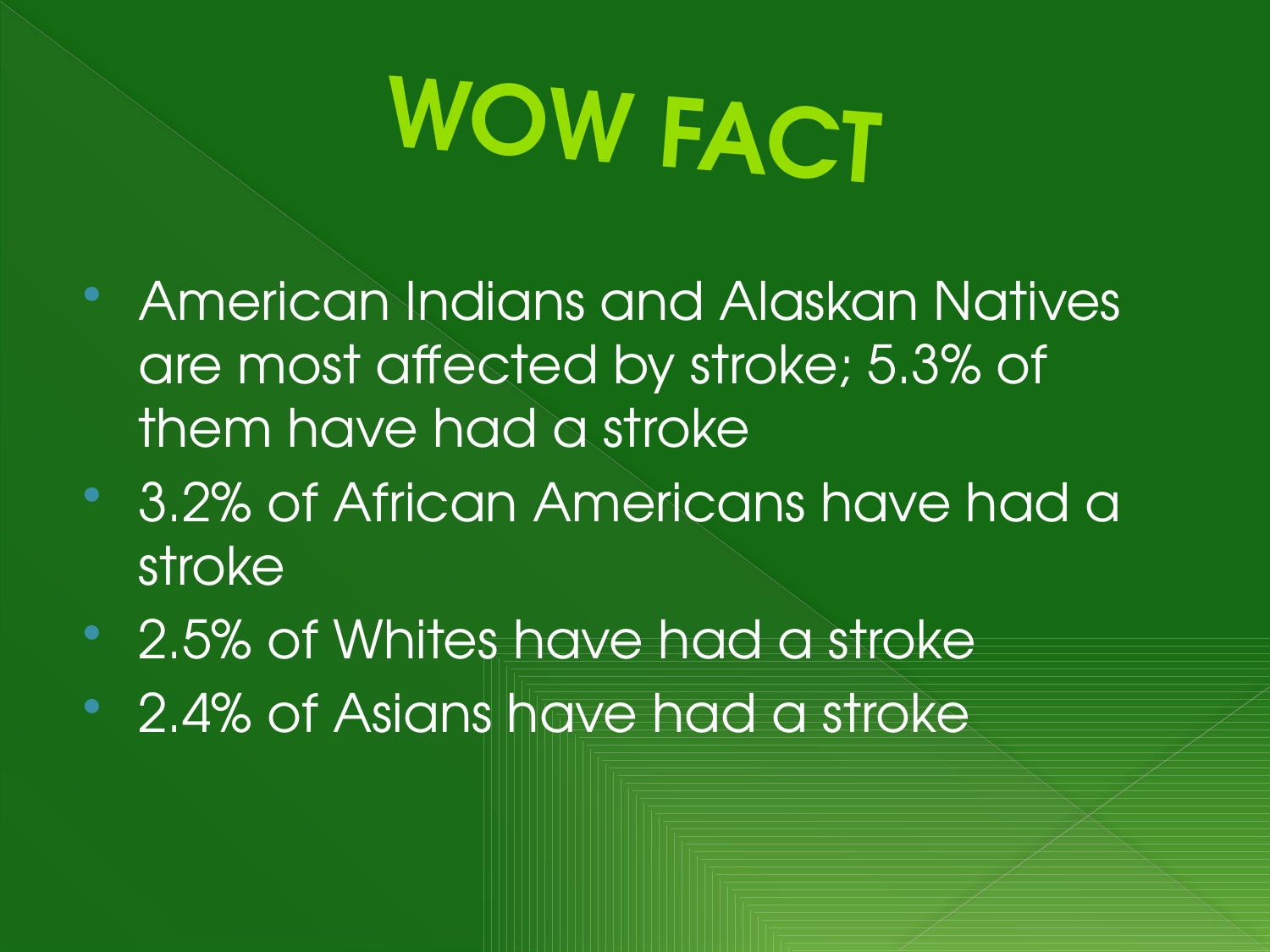

WOW fact
American Indians and Alaskan Natives are most affected by stroke; 5.3% of them have had a stroke
3.2% of African Americans have had a stroke
2.5% of Whites have had a stroke
2.4% of Asians have had a stroke